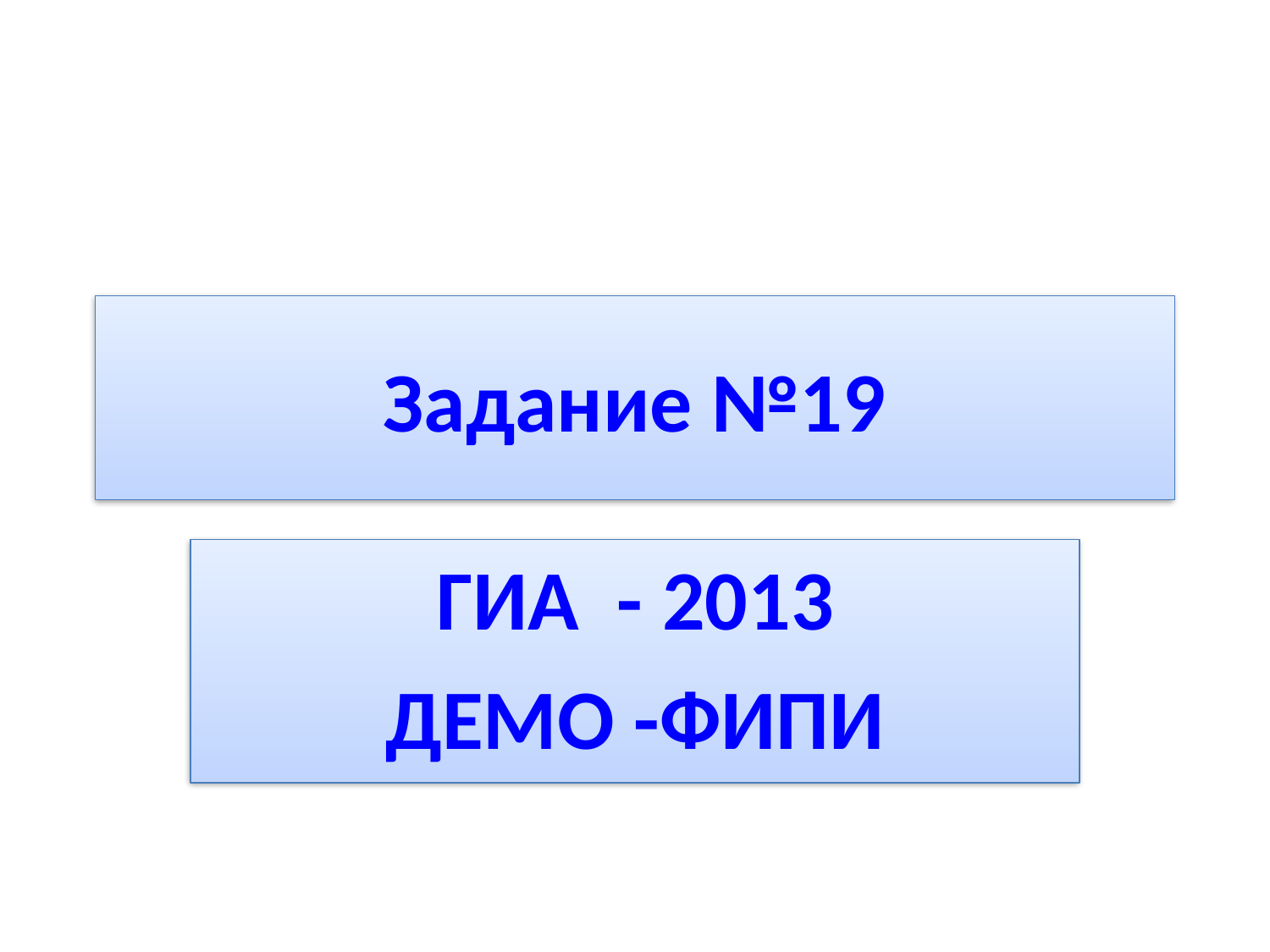

# Задание №19
ГИА  - 2013
ДЕМО -ФИПИ